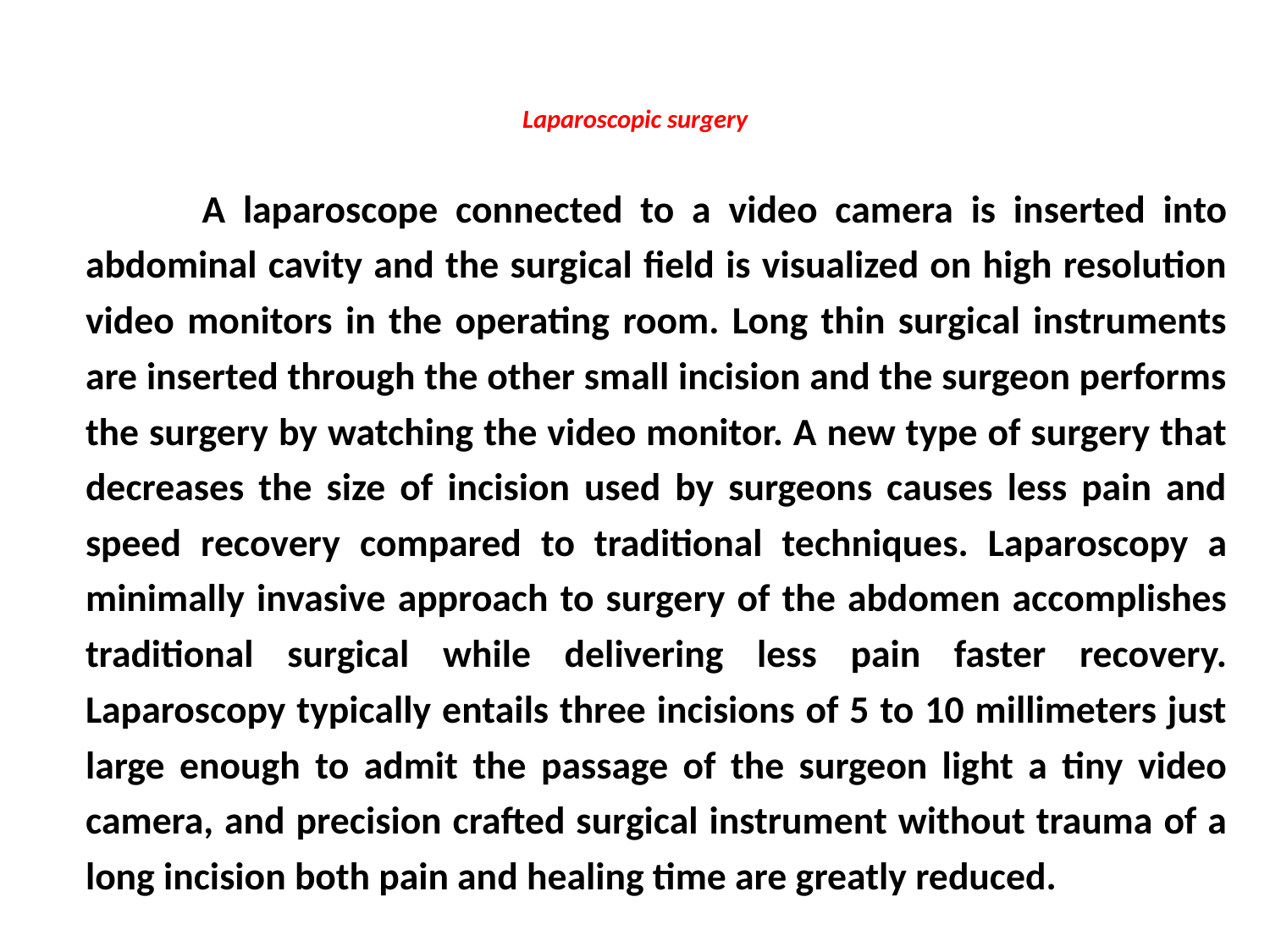

# Laparoscopic surgery
         A laparoscope connected to a video camera is inserted into abdominal cavity and the surgical field is visualized on high resolution video monitors in the operating room. Long thin surgical instruments are inserted through the other small incision and the surgeon performs the surgery by watching the video monitor. A new type of surgery that decreases the size of incision used by surgeons causes less pain and speed recovery compared to traditional techniques. Laparoscopy a minimally invasive approach to surgery of the abdomen accomplishes traditional surgical while delivering less pain faster recovery. Laparoscopy typically entails three incisions of 5 to 10 millimeters just large enough to admit the passage of the surgeon light a tiny video camera, and precision crafted surgical instrument without trauma of a long incision both pain and healing time are greatly reduced.